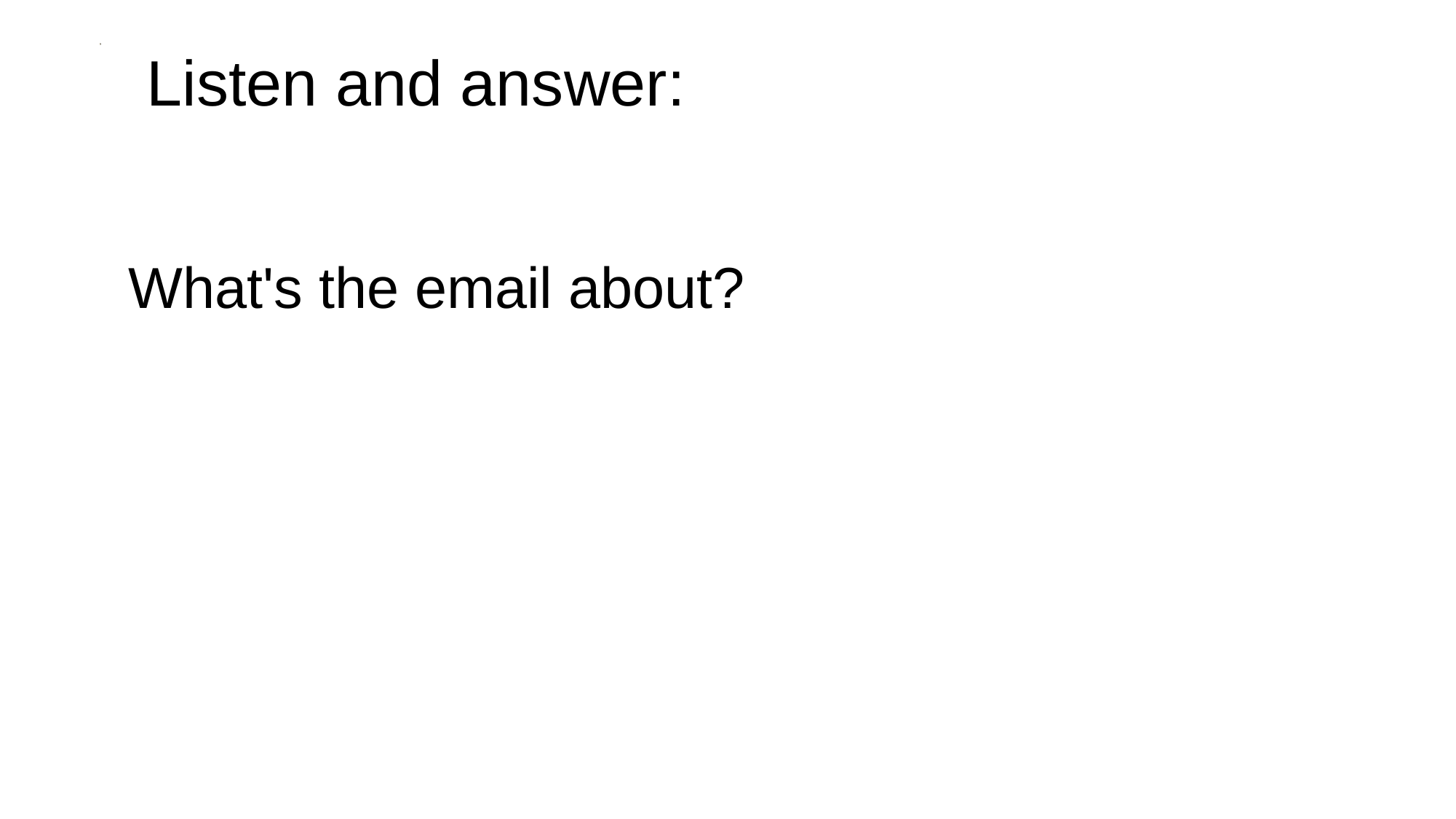

Listen and answer:
What's the email about?